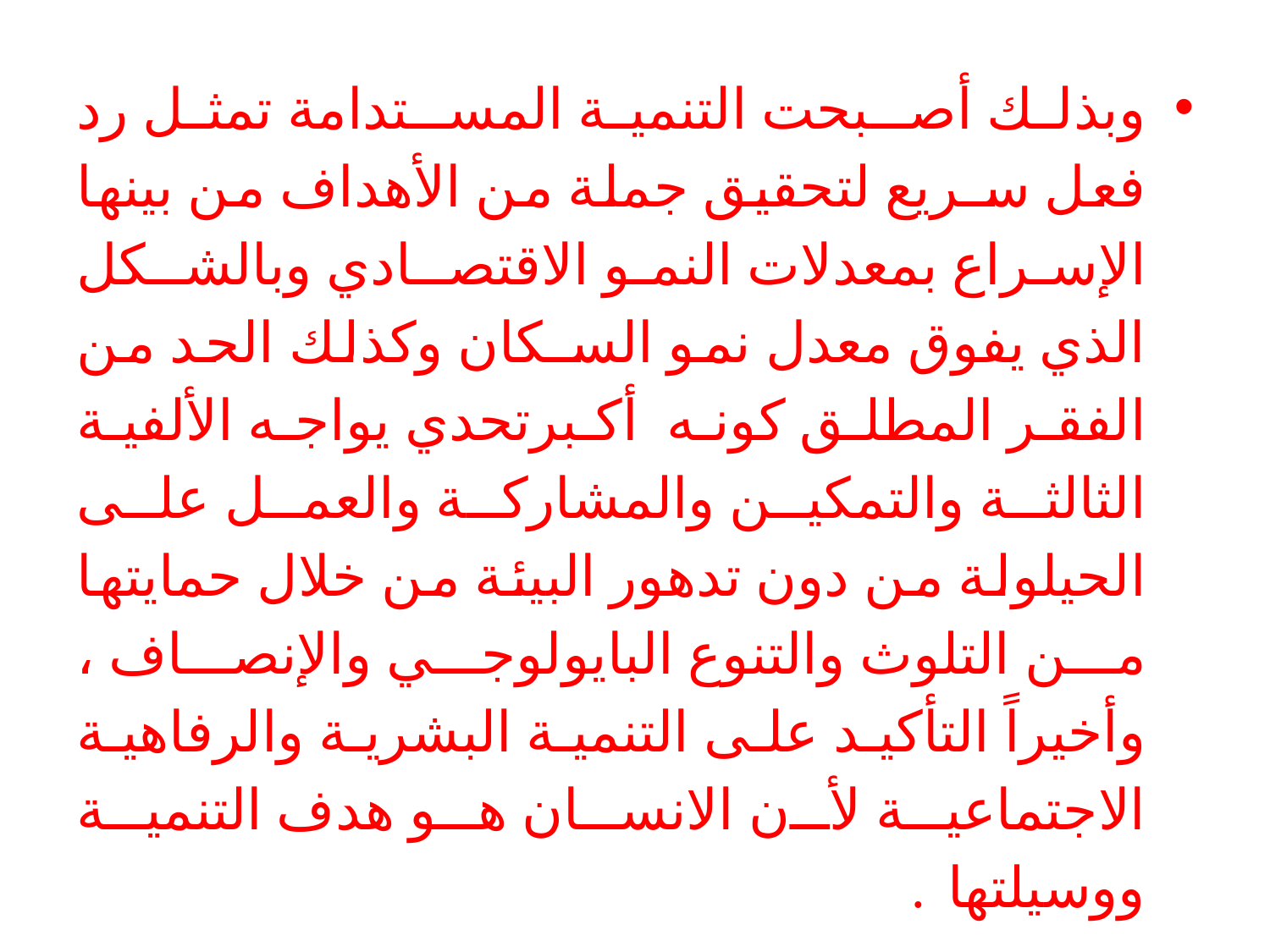

وبذلك أصـبحت التنمية المسـتدامة تمثل رد فعل سـريع لتحقيق جملة من الأهداف من بينها الإسراع بمعدلات النمو الاقتصـادي وبالشـكل الذي يفوق معدل نمو السـكان وكذلك الحد من الفقر المطلق كونه  أكبرتحدي يواجه الألفية الثالثة والتمكين والمشاركة والعمل على الحيلولة من دون تدهور البيئة من خلال حمايتها من التلوث والتنوع البايولوجي والإنصاف ، وأخيراً التأكيد على التنمية البشرية والرفاهية الاجتماعية لأن الانسان هو هدف التنمية ووسيلتها  .